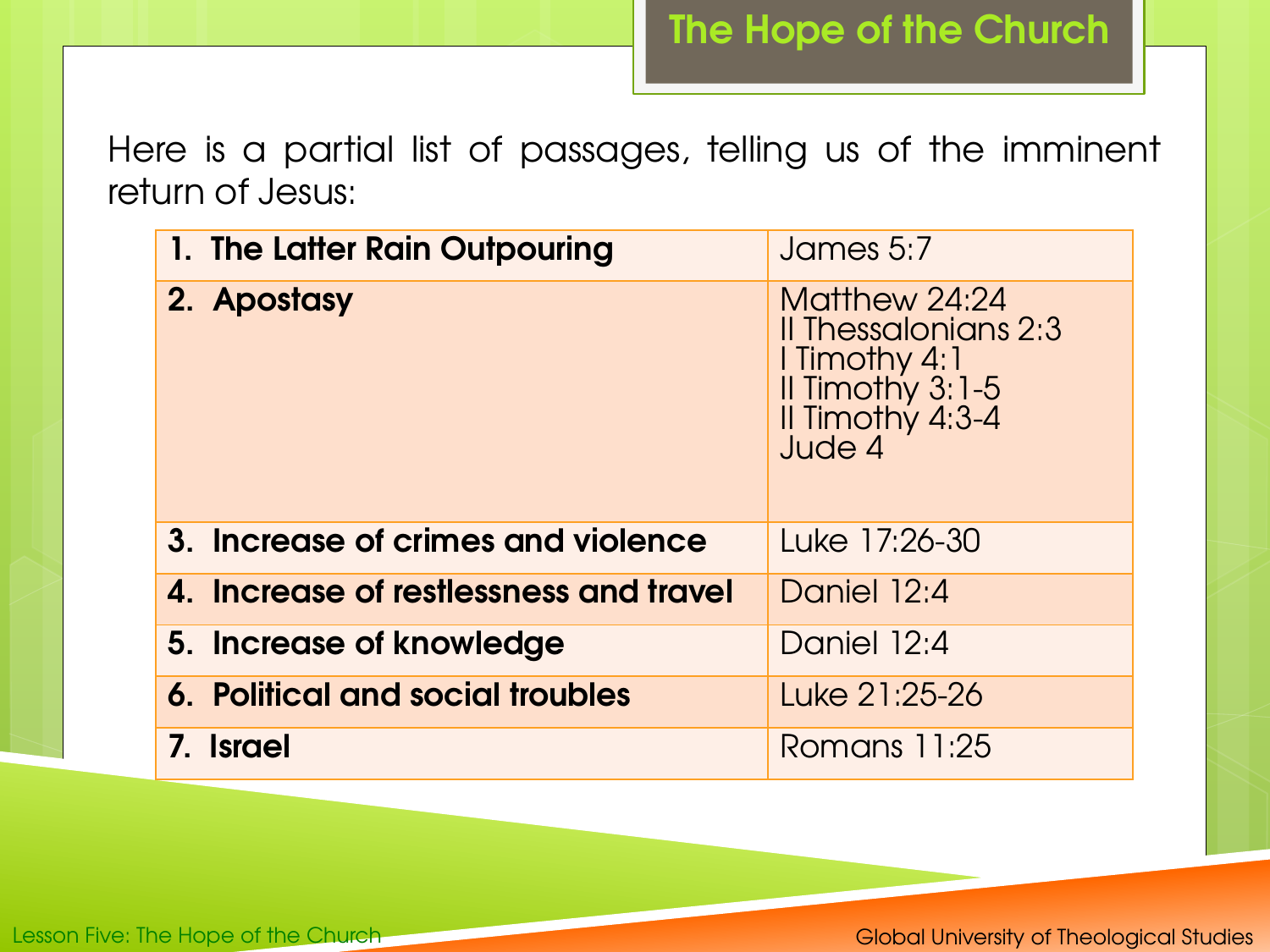

The Hope of the Church
Here is a partial list of passages, telling us of the imminent return of Jesus:
| 1. The Latter Rain Outpouring | James 5:7 |
| --- | --- |
| 2. Apostasy | Matthew 24:24 II Thessalonians 2:3 I Timothy 4:1 II Timothy 3:1-5 II Timothy 4:3-4 Jude 4 |
| 3. Increase of crimes and violence | Luke 17:26-30 |
| 4. Increase of restlessness and travel | Daniel 12:4 |
| 5. Increase of knowledge | Daniel 12:4 |
| 6. Political and social troubles | Luke 21:25-26 |
| 7. Israel | Romans 11:25 |
Lesson Five: The Hope of the Church
 Global University of Theological Studies